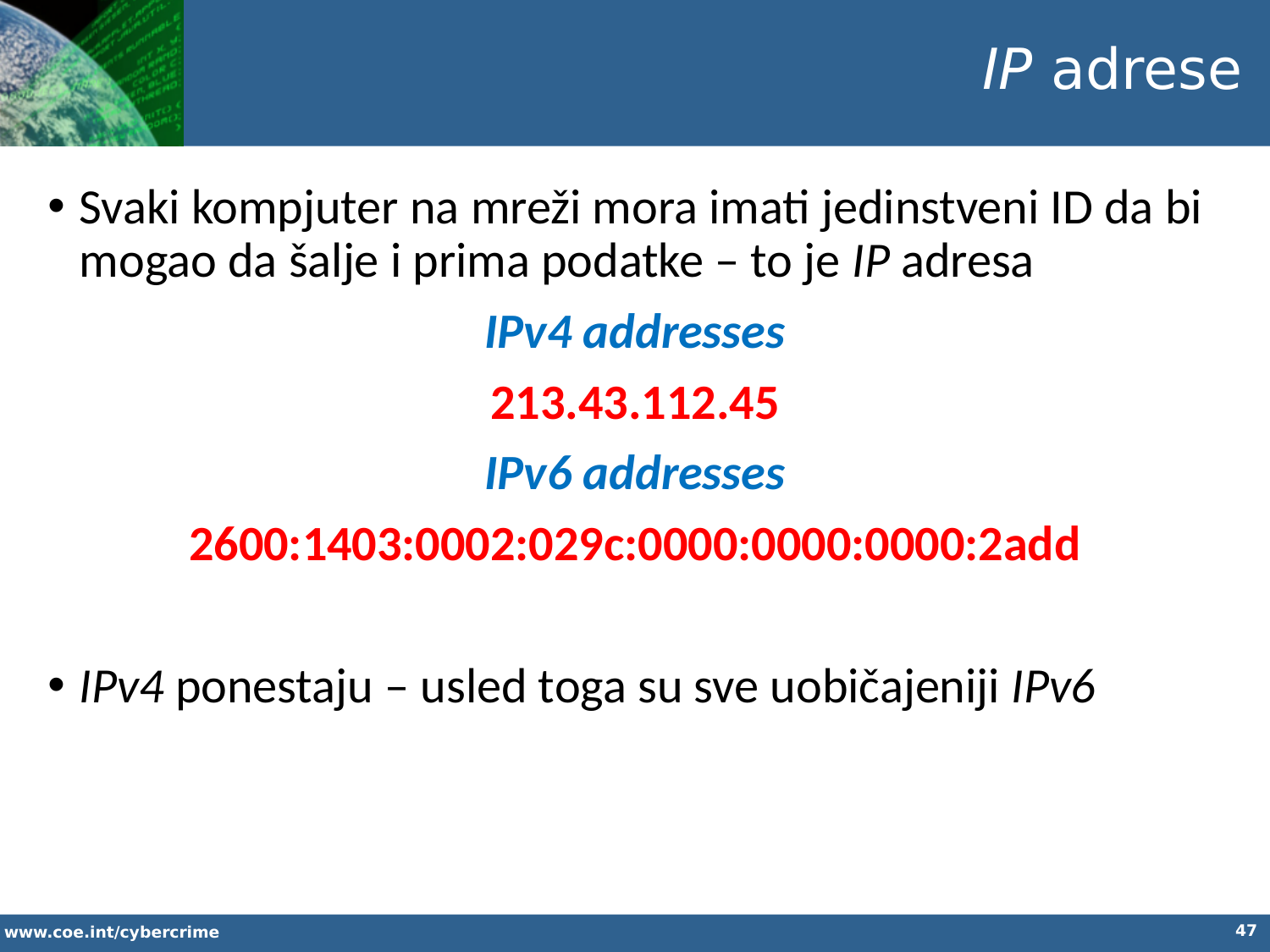

IP adrese
Svaki kompjuter na mreži mora imati jedinstveni ID da bi mogao da šalje i prima podatke – to je IP adresa
IPv4 addresses
213.43.112.45
IPv6 addresses
2600:1403:0002:029c:0000:0000:0000:2add

IPv4 ponestaju – usled toga su sve uobičajeniji IPv6